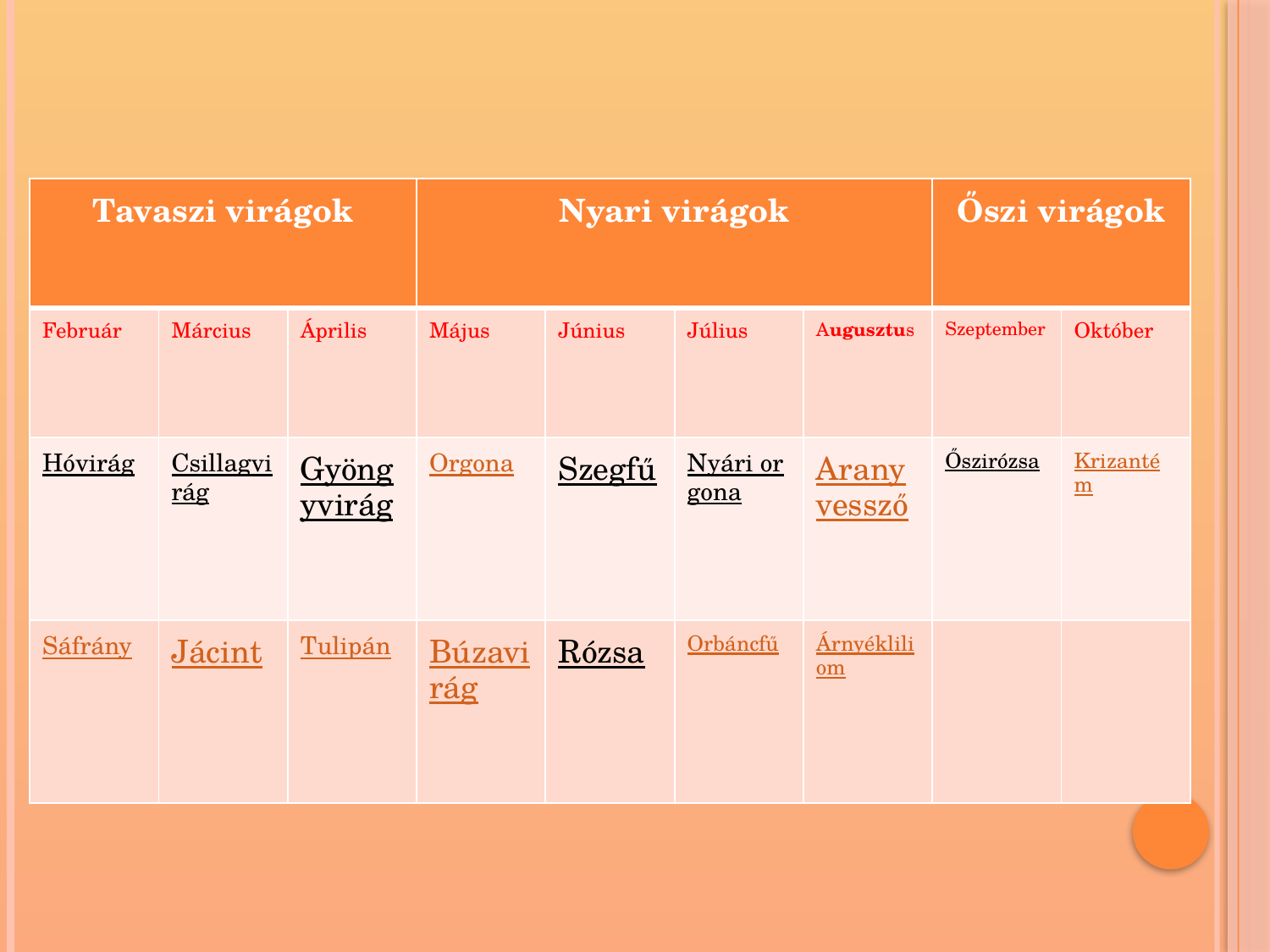

| Tavaszi virágok |  |  | Nyari virágok |  |  |  | Őszi virágok |  |
| --- | --- | --- | --- | --- | --- | --- | --- | --- |
| Február | Március | Április | Május | Június | Július | Augusztus | Szeptember | Október |
| Hóvirág | Csillagvirág | Gyöngyvirág | Orgona | Szegfű | Nyári orgona | Aranyvessző | Őszirózsa | Krizantém |
| Sáfrány | Jácint | Tulipán | Búzavirág | Rózsa | Orbáncfű | Árnyékliliom |  |  |